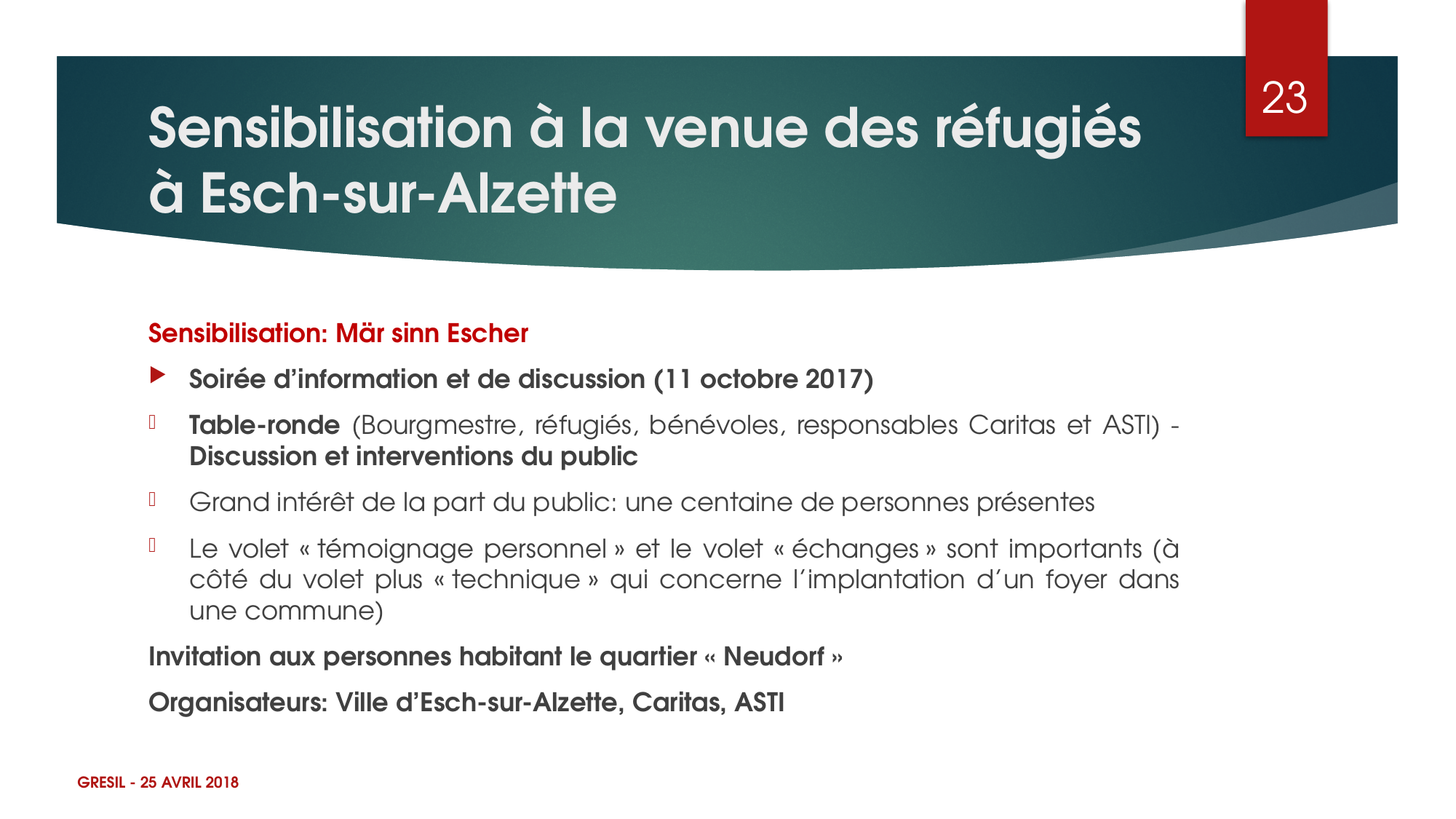

23
# Sensibilisation à la venue des réfugiés à Esch-sur-Alzette
Sensibilisation: Mär sinn Escher
Soirée d’information et de discussion (11 octobre 2017)
Table-ronde (Bourgmestre, réfugiés, bénévoles, responsables Caritas et ASTI) - Discussion et interventions du public
Grand intérêt de la part du public: une centaine de personnes présentes
Le volet « témoignage personnel » et le volet « échanges » sont importants (à côté du volet plus « technique » qui concerne l’implantation d’un foyer dans une commune)
Invitation aux personnes habitant le quartier « Neudorf »
Organisateurs: Ville d’Esch-sur-Alzette, Caritas, ASTI

GRESIL - 25 AVRIL 2018